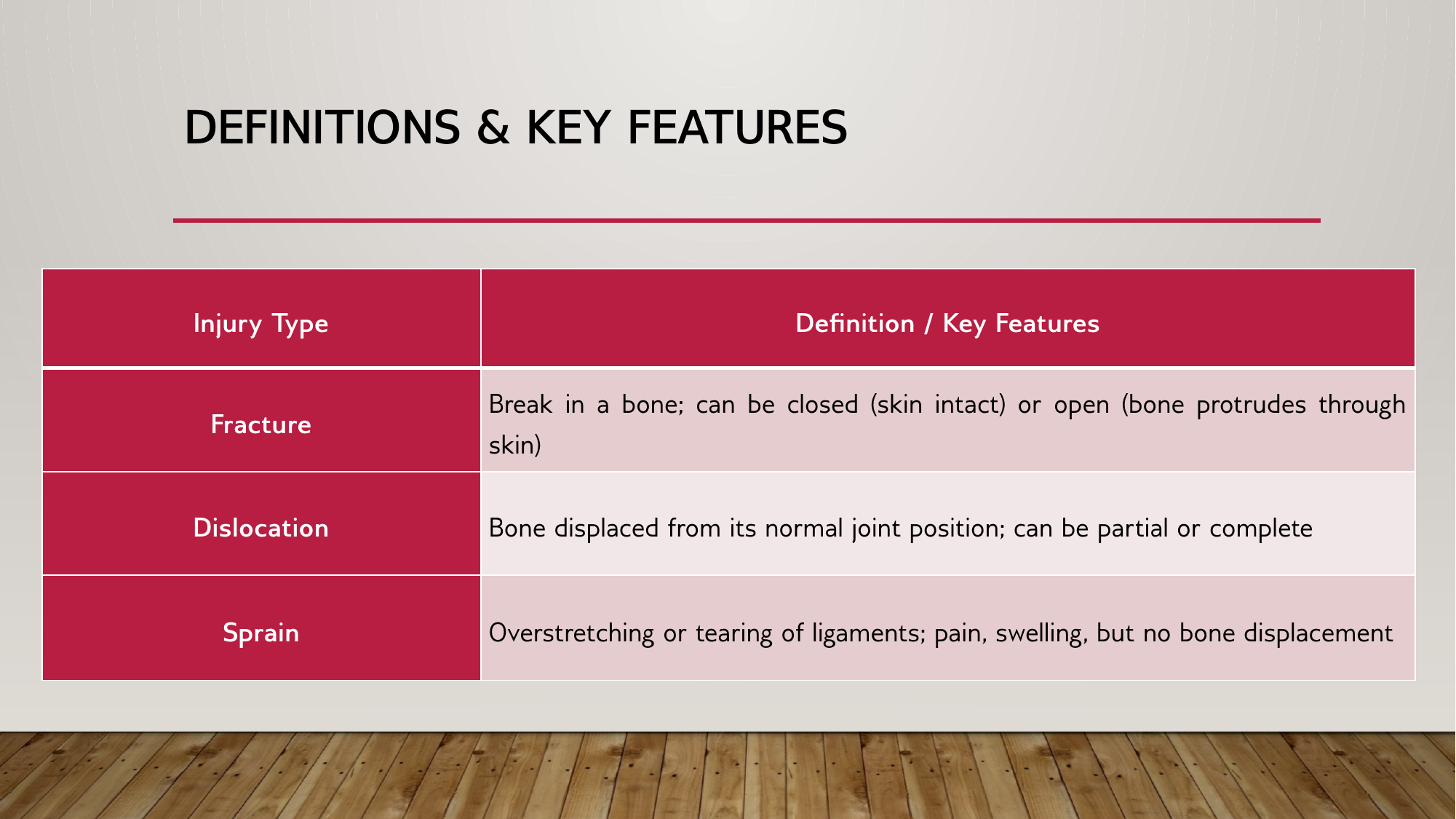

# Definitions & Key Features
| Injury Type | Definition / Key Features |
| --- | --- |
| Fracture | Break in a bone; can be closed (skin intact) or open (bone protrudes through skin) |
| Dislocation | Bone displaced from its normal joint position; can be partial or complete |
| Sprain | Overstretching or tearing of ligaments; pain, swelling, but no bone displacement |